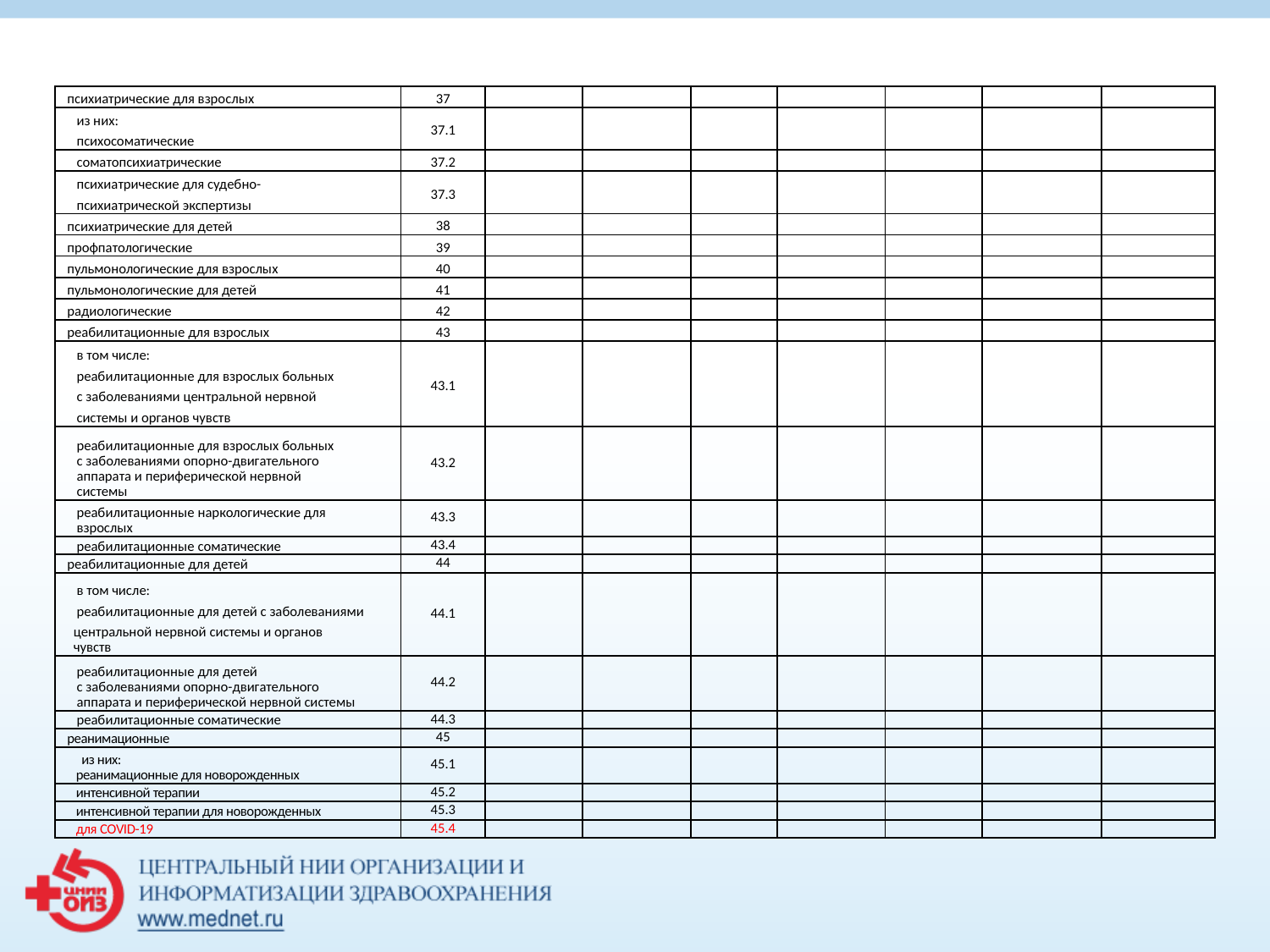

| психиатрические для взрослых | 37 |  |  |  |  |  |  |  |
| --- | --- | --- | --- | --- | --- | --- | --- | --- |
| из них: психосоматические | 37.1 |  |  |  |  |  |  |  |
| соматопсихиатрические | 37.2 |  |  |  |  |  |  |  |
| психиатрические для судебно- психиатрической экспертизы | 37.3 |  |  |  |  |  |  |  |
| психиатрические для детей | 38 |  |  |  |  |  |  |  |
| профпатологические | 39 |  |  |  |  |  |  |  |
| пульмонологические для взрослых | 40 |  |  |  |  |  |  |  |
| пульмонологические для детей | 41 |  |  |  |  |  |  |  |
| радиологические | 42 |  |  |  |  |  |  |  |
| реабилитационные для взрослых | 43 |  |  |  |  |  |  |  |
| в том числе: реабилитационные для взрослых больных с заболеваниями центральной нервной системы и органов чувств | 43.1 |  |  |  |  |  |  |  |
| реабилитационные для взрослых больных с заболеваниями опорно-двигательного аппарата и периферической нервной системы | 43.2 |  |  |  |  |  |  |  |
| реабилитационные наркологические для взрослых | 43.3 |  |  |  |  |  |  |  |
| реабилитационные соматические | 43.4 |  |  |  |  |  |  |  |
| реабилитационные для детей | 44 |  |  |  |  |  |  |  |
| в том числе: реабилитационные для детей с заболеваниями центральной нервной системы и органов чувств | 44.1 |  |  |  |  |  |  |  |
| реабилитационные для детей с заболеваниями опорно-двигательного аппарата и периферической нервной системы | 44.2 |  |  |  |  |  |  |  |
| реабилитационные соматические | 44.3 |  |  |  |  |  |  |  |
| реанимационные | 45 |  |  |  |  |  |  |  |
| из них: реанимационные для новорожденных | 45.1 |  |  |  |  |  |  |  |
| интенсивной терапии | 45.2 |  |  |  |  |  |  |  |
| интенсивной терапии для новорожденных | 45.3 |  |  |  |  |  |  |  |
| для COVID-19 | 45.4 |  |  |  |  |  |  |  |